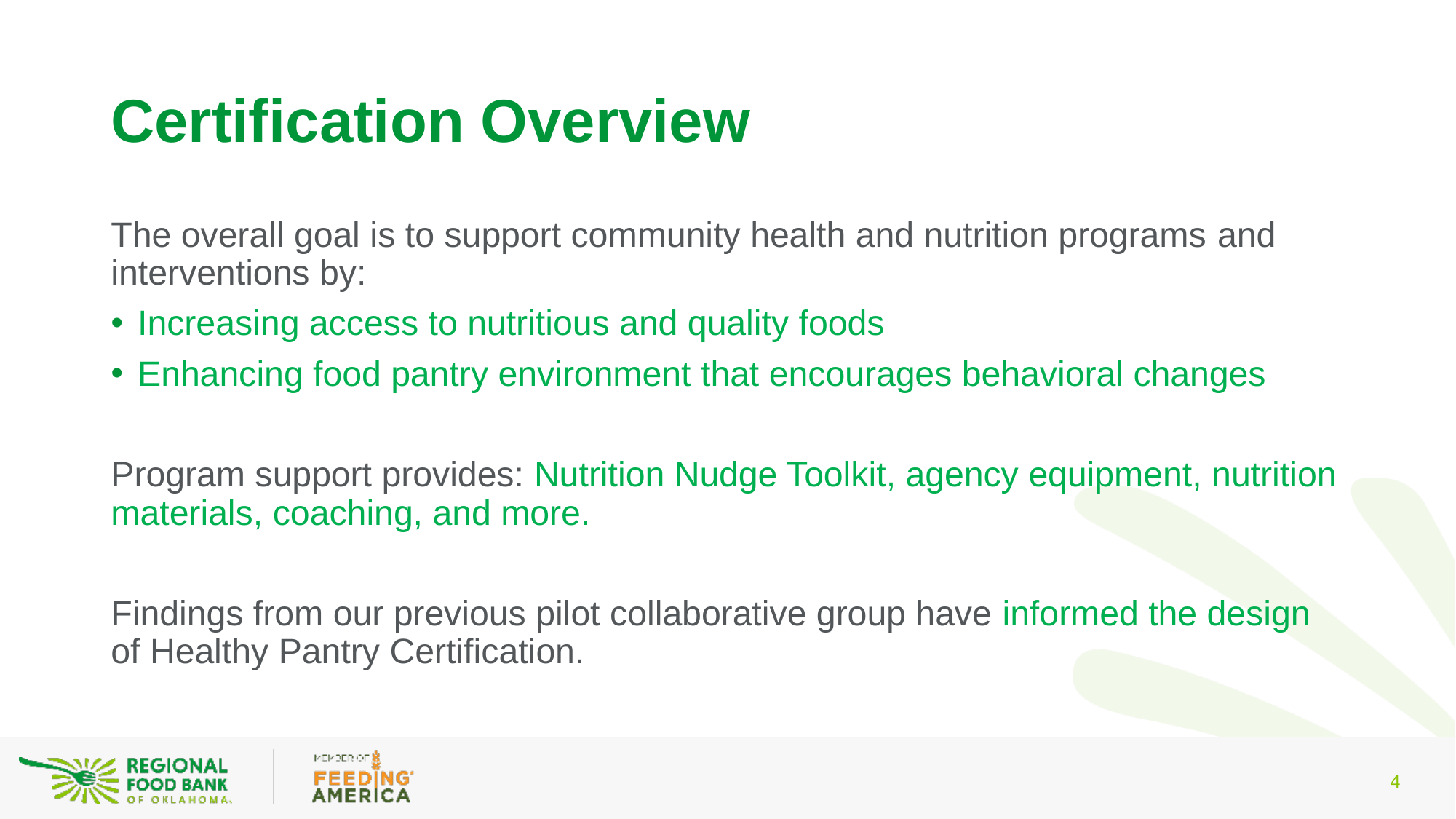

# Certification Overview
The overall goal is to support community health and nutrition programs and interventions by:
Increasing access to nutritious and quality foods
Enhancing food pantry environment that encourages behavioral changes

Program support provides: Nutrition Nudge Toolkit, agency equipment, nutrition materials, coaching, and more.

Findings from our previous pilot collaborative group have informed the design of Healthy Pantry Certification.